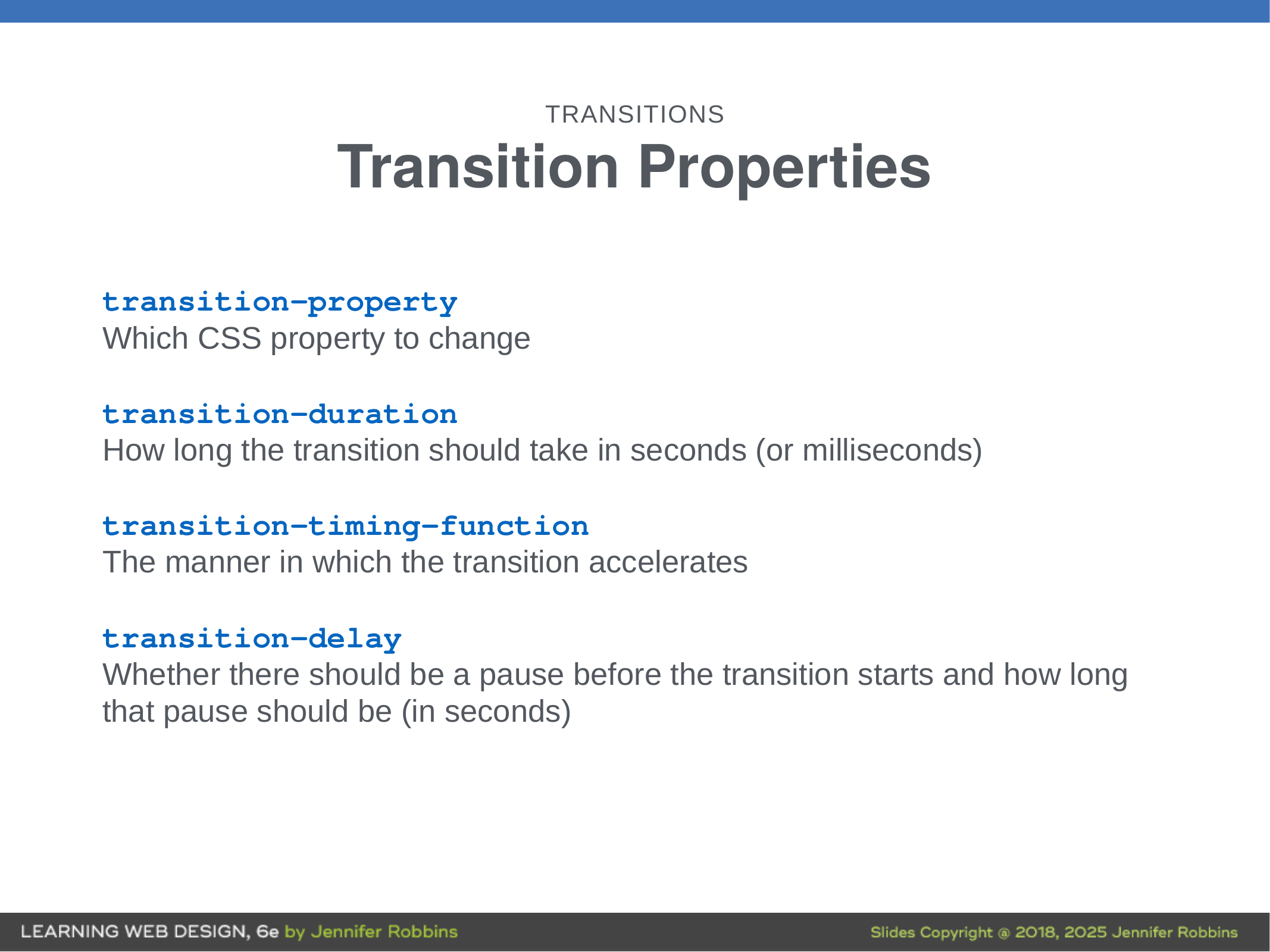

# TRANSITIONS
Transition Properties
transition-property
Which CSS property to change
transition-duration
How long the transition should take in seconds (or milliseconds)
transition-timing-function
The manner in which the transition accelerates
transition-delay
Whether there should be a pause before the transition starts and how long that pause should be (in seconds)